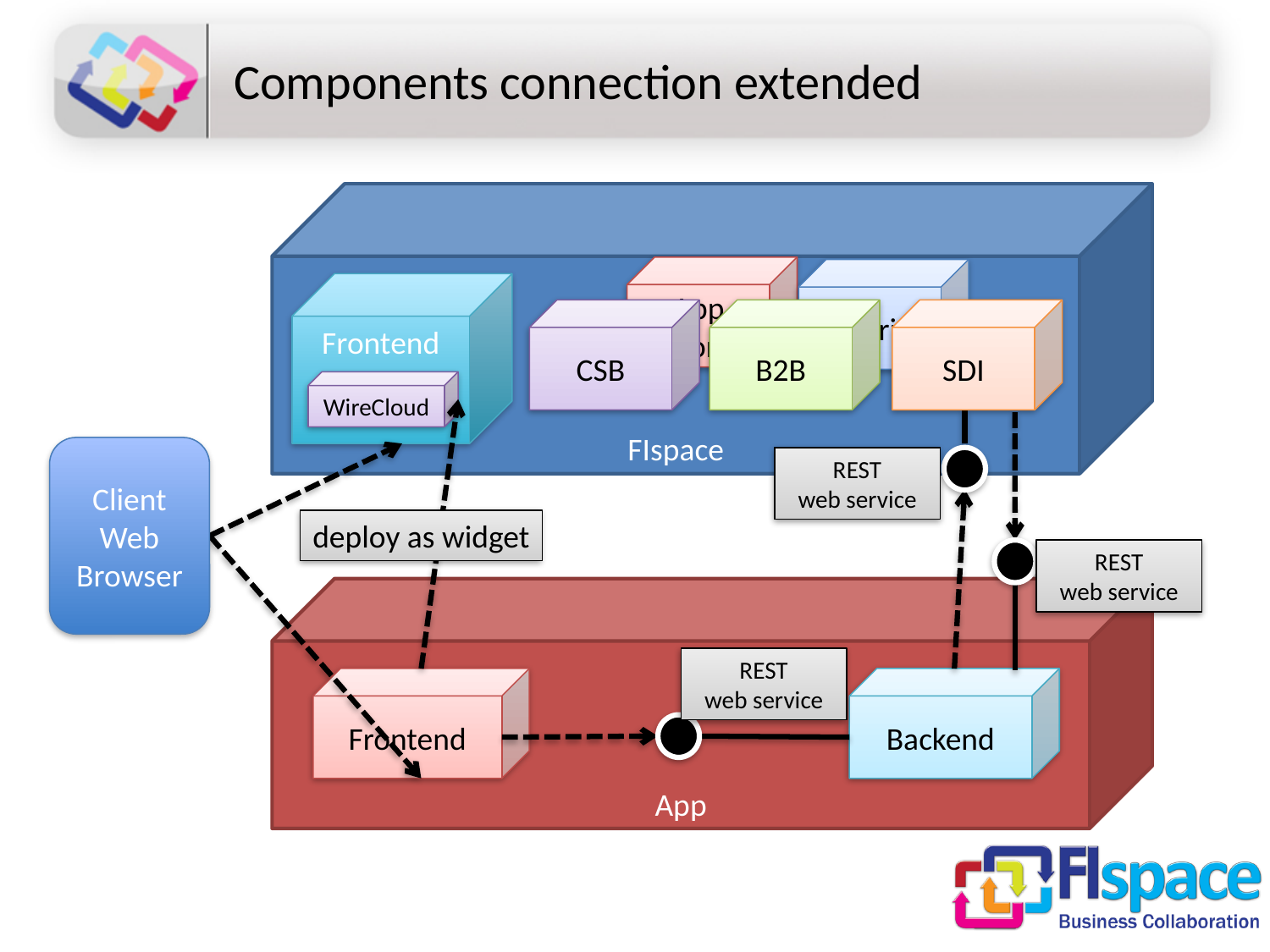

# Components connection extended
FIspace
App
Store
Security
Frontend
CSB
B2B
SDI
WireCloud

deploy as widget
Client Web Browser
REST
web service

REST
web service
App
Frontend
Backend
REST
web service